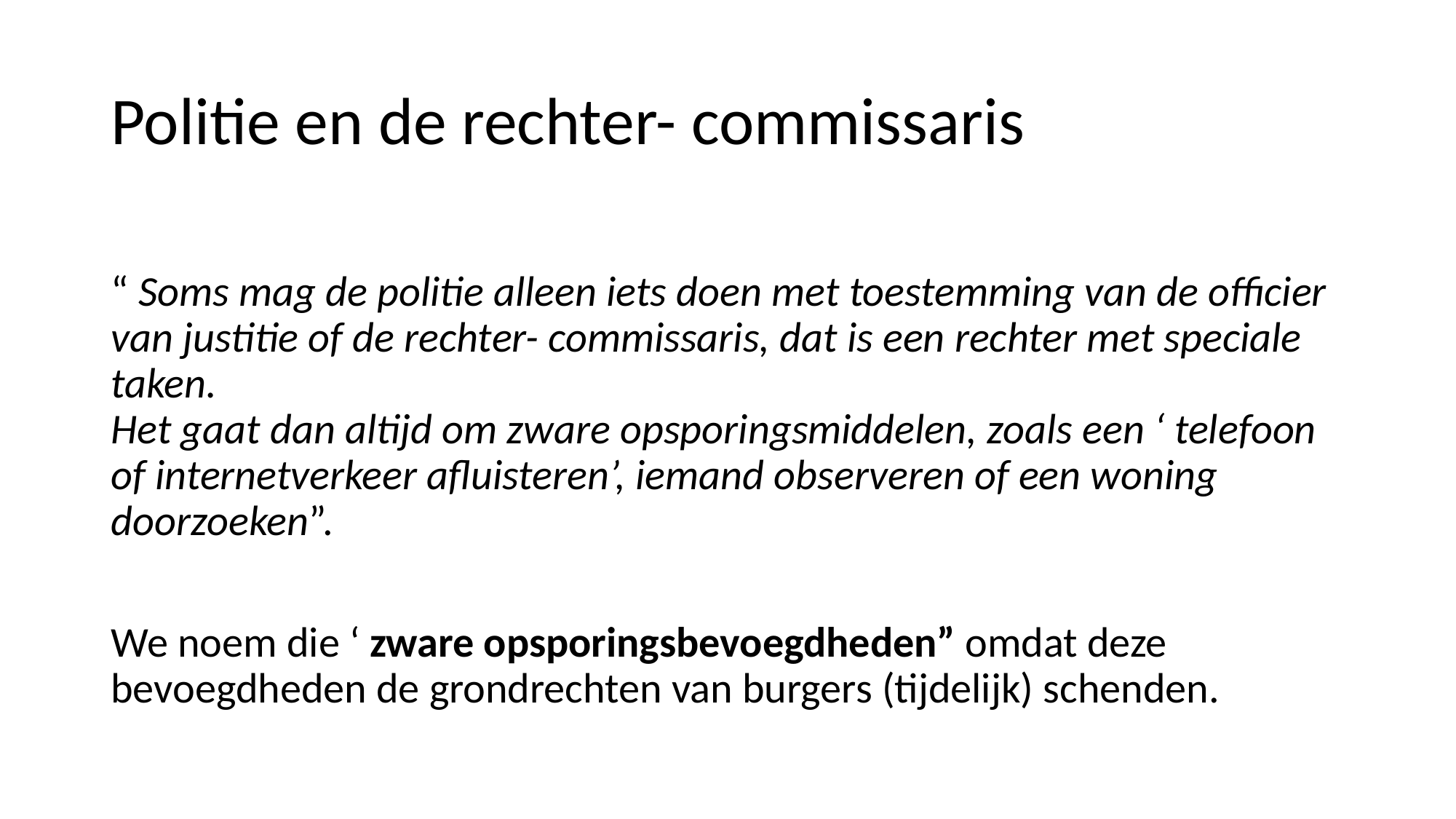

# Politie en de rechter- commissaris
“ Soms mag de politie alleen iets doen met toestemming van de officier van justitie of de rechter- commissaris, dat is een rechter met speciale taken.
Het gaat dan altijd om zware opsporingsmiddelen, zoals een ‘ telefoon of internetverkeer afluisteren’, iemand observeren of een woning doorzoeken”.

We noem die ‘ zware opsporingsbevoegdheden” omdat deze bevoegdheden de grondrechten van burgers (tijdelijk) schenden.